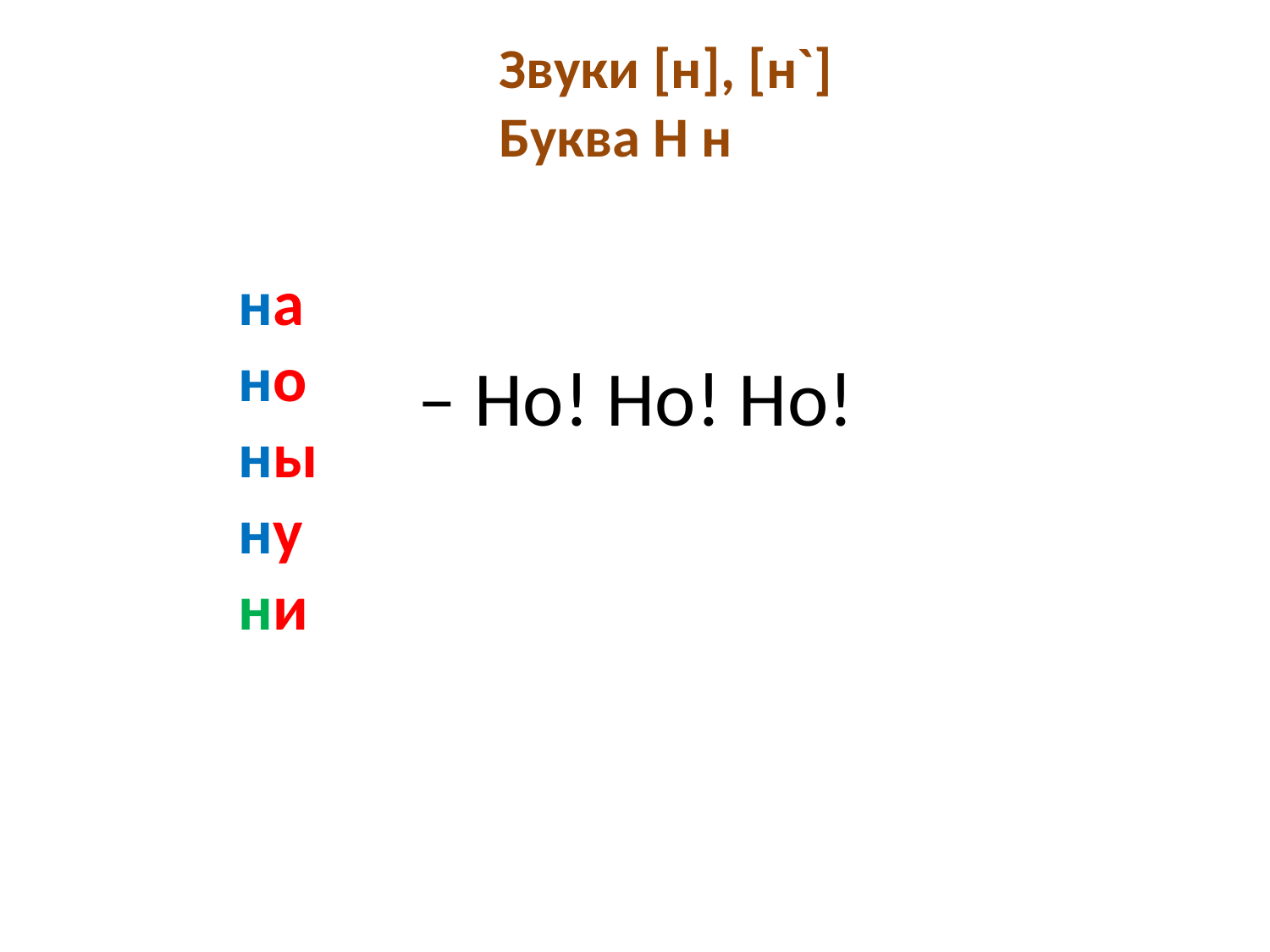

Звуки [н], [н`]
Буква Н н
на
но
ны
ну
ни
# – Но! Но! Но!